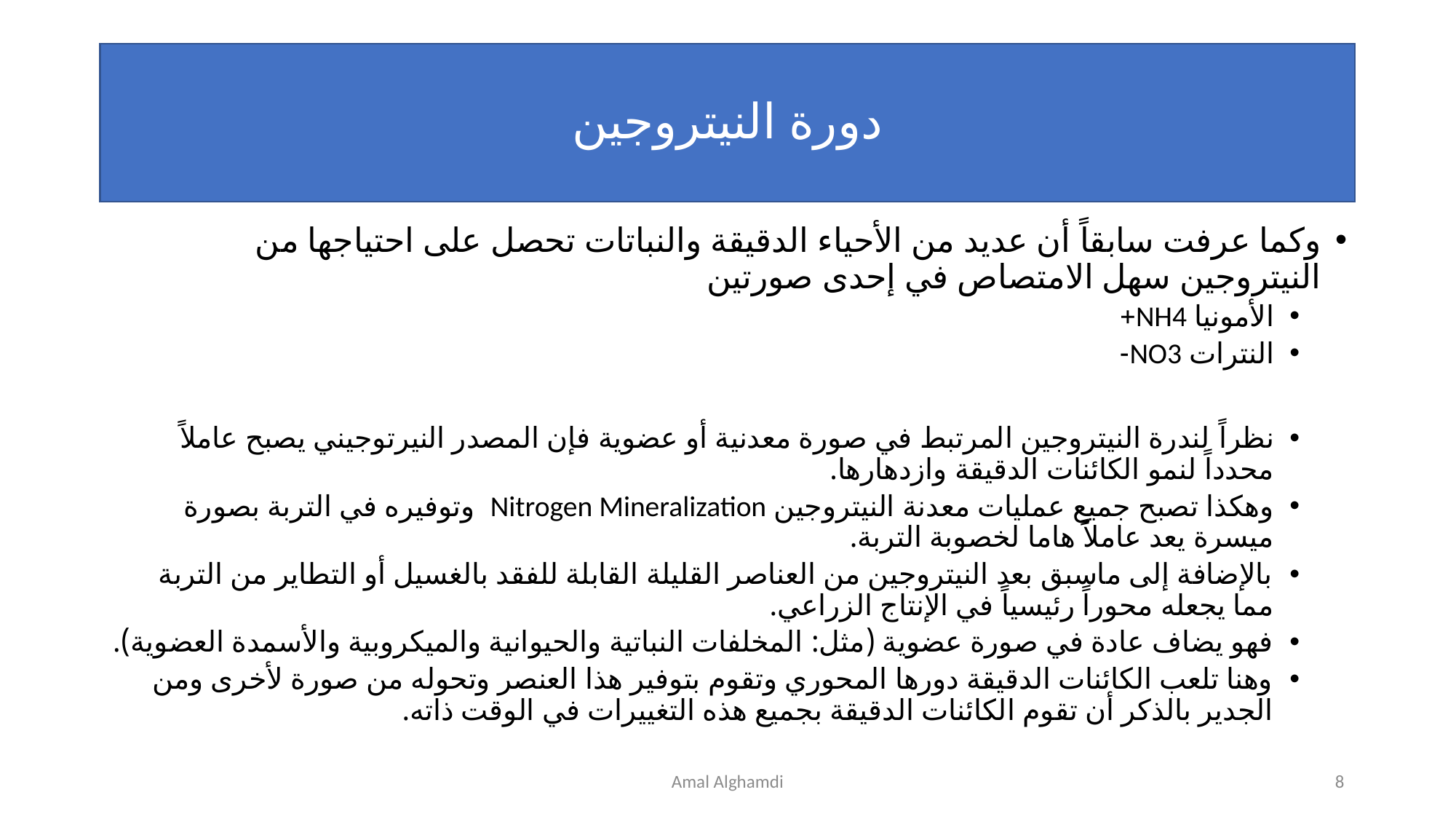

# دورة النيتروجين
وكما عرفت سابقاً أن عديد من الأحياء الدقيقة والنباتات تحصل على احتياجها من النيتروجين سهل الامتصاص في إحدى صورتين
الأمونيا NH4+
النترات NO3-

نظراً لندرة النيتروجين المرتبط في صورة معدنية أو عضوية فإن المصدر النيرتوجيني يصبح عاملاً محدداً لنمو الكائنات الدقيقة وازدهارها.
وهكذا تصبح جميع عمليات معدنة النيتروجين Nitrogen Mineralization  وتوفيره في التربة بصورة ميسرة يعد عاملاً هاما لخصوبة التربة.
بالإضافة إلى ماسبق بعد النيتروجين من العناصر القليلة القابلة للفقد بالغسيل أو التطاير من التربة مما يجعله محوراً رئيسياً في الإنتاج الزراعي.
فهو يضاف عادة في صورة عضوية (مثل: المخلفات النباتية والحيوانية والميكروبية والأسمدة العضوية).
وهنا تلعب الكائنات الدقيقة دورها المحوري وتقوم بتوفير هذا العنصر وتحوله من صورة لأخرى ومن الجدير بالذكر أن تقوم الكائنات الدقيقة بجميع هذه التغييرات في الوقت ذاته.
Amal Alghamdi
8